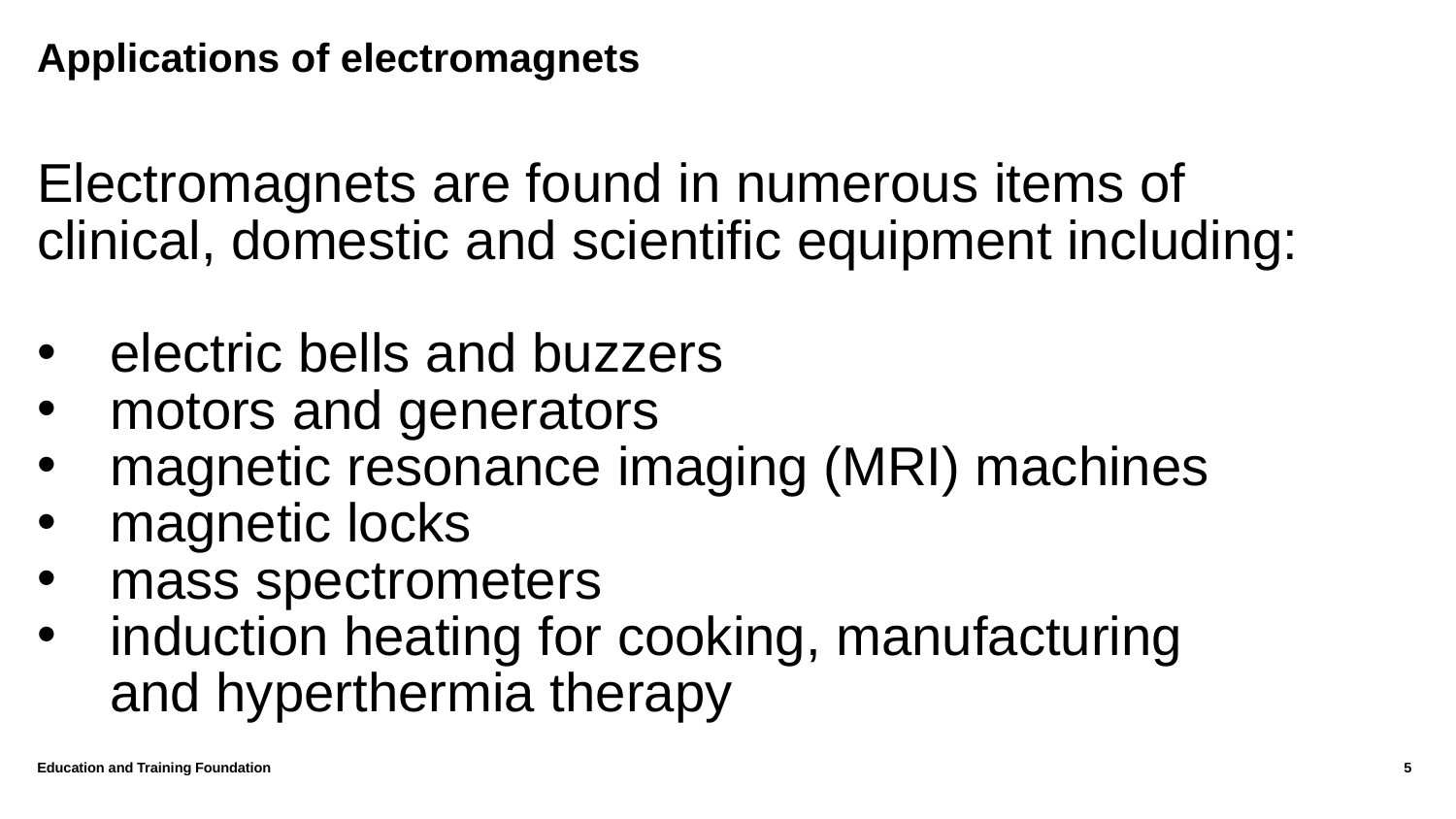

# Applications of electromagnets
Electromagnets are found in numerous items of clinical, domestic and scientific equipment including:

electric bells and buzzers
motors and generators
magnetic resonance imaging (MRI) machines
magnetic locks
mass spectrometers
induction heating for cooking, manufacturing and hyperthermia therapy

Education and Training Foundation
5